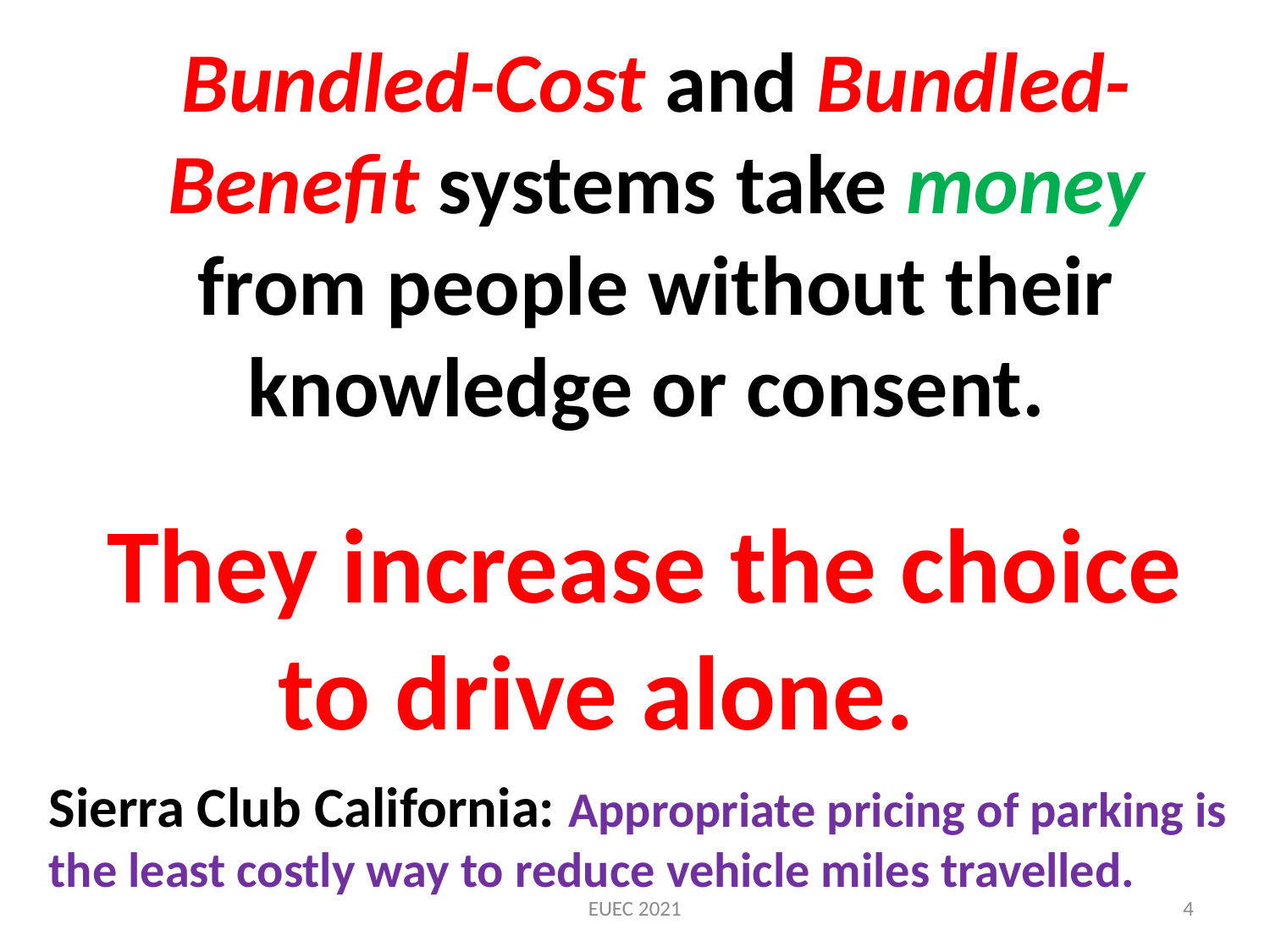

# Bundled-Cost and Bundled-Benefit systems take money from people without their knowledge or consent.

They increase the choice to drive alone.
Sierra Club California: Appropriate pricing of parking is  the least costly way to reduce vehicle miles travelled.
EUEC 2021
4